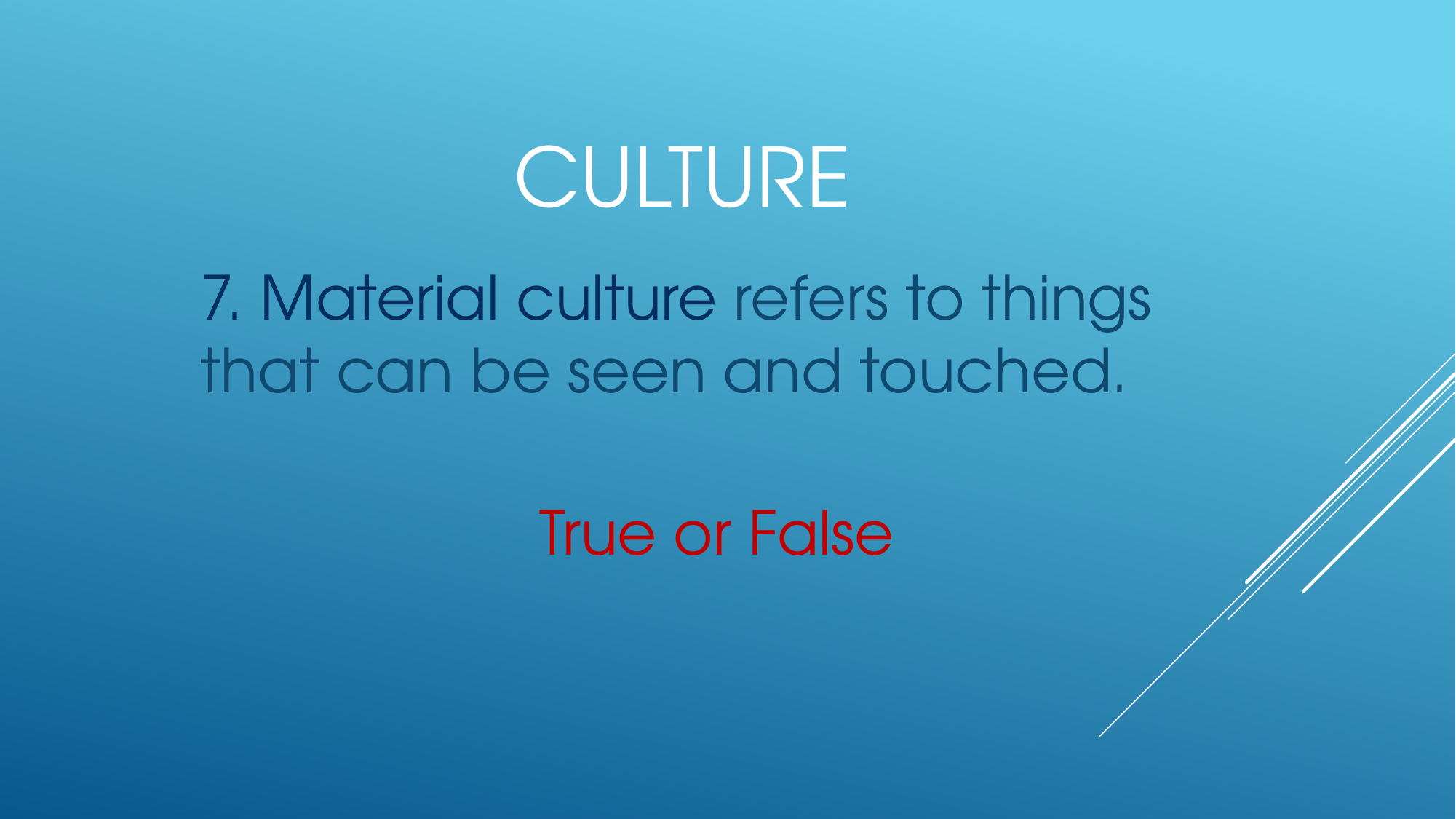

# Culture
7. Material culture refers to things that can be seen and touched.

True or False